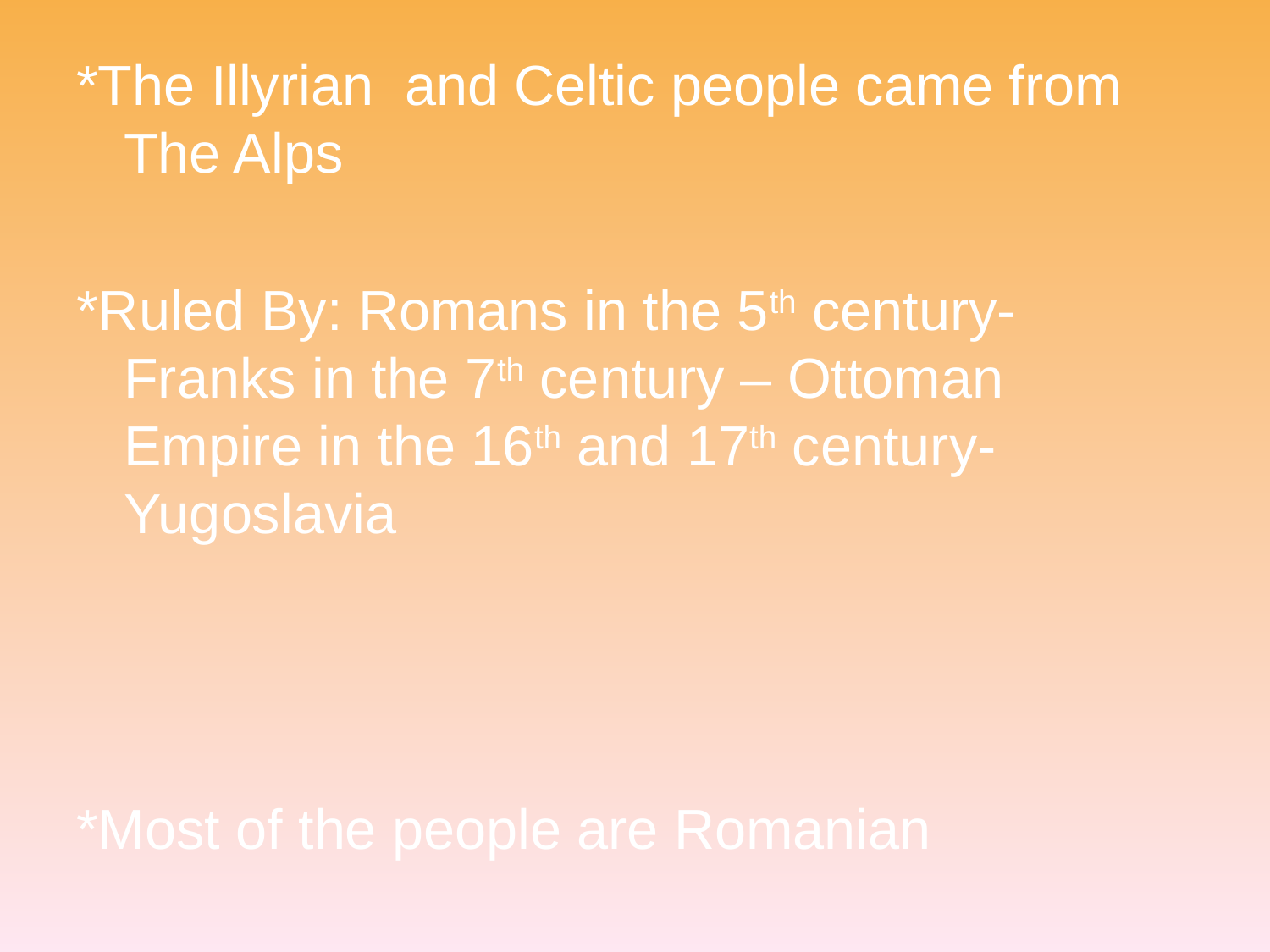

*The Illyrian  and Celtic people came from The Alps

*Ruled By: Romans in the 5th century- Franks in the 7th century – Ottoman Empire in the 16th and 17th century-Yugoslavia

*Most of the people are Romanian